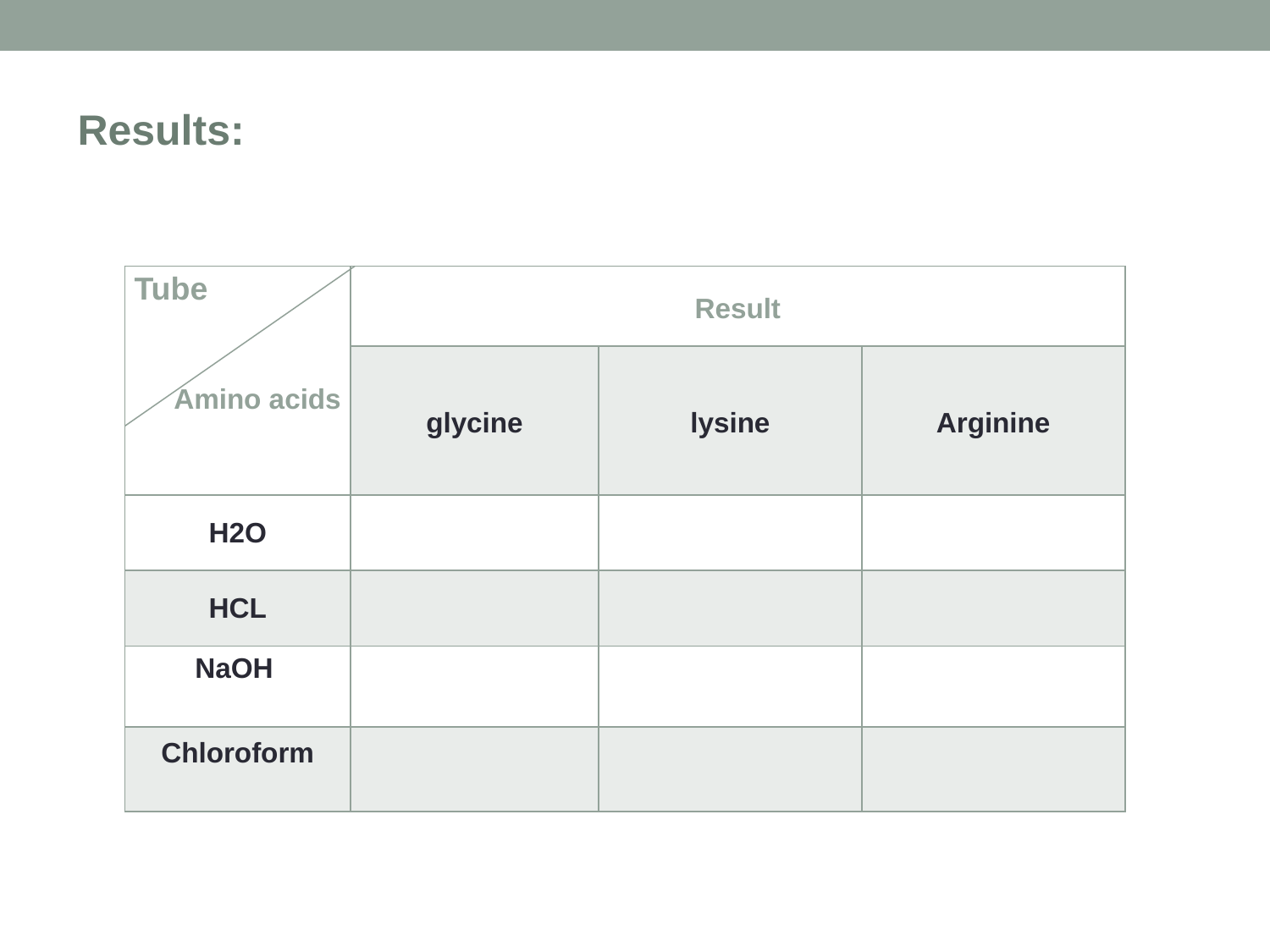

Results:

| Tube Amino acids | Result |  |  |
| --- | --- | --- | --- |
|  | glycine | lysine | Arginine |
| H2O |  |  |  |
| HCL |  |  |  |
| NaOH |  |  |  |
| Chloroform |  |  |  |